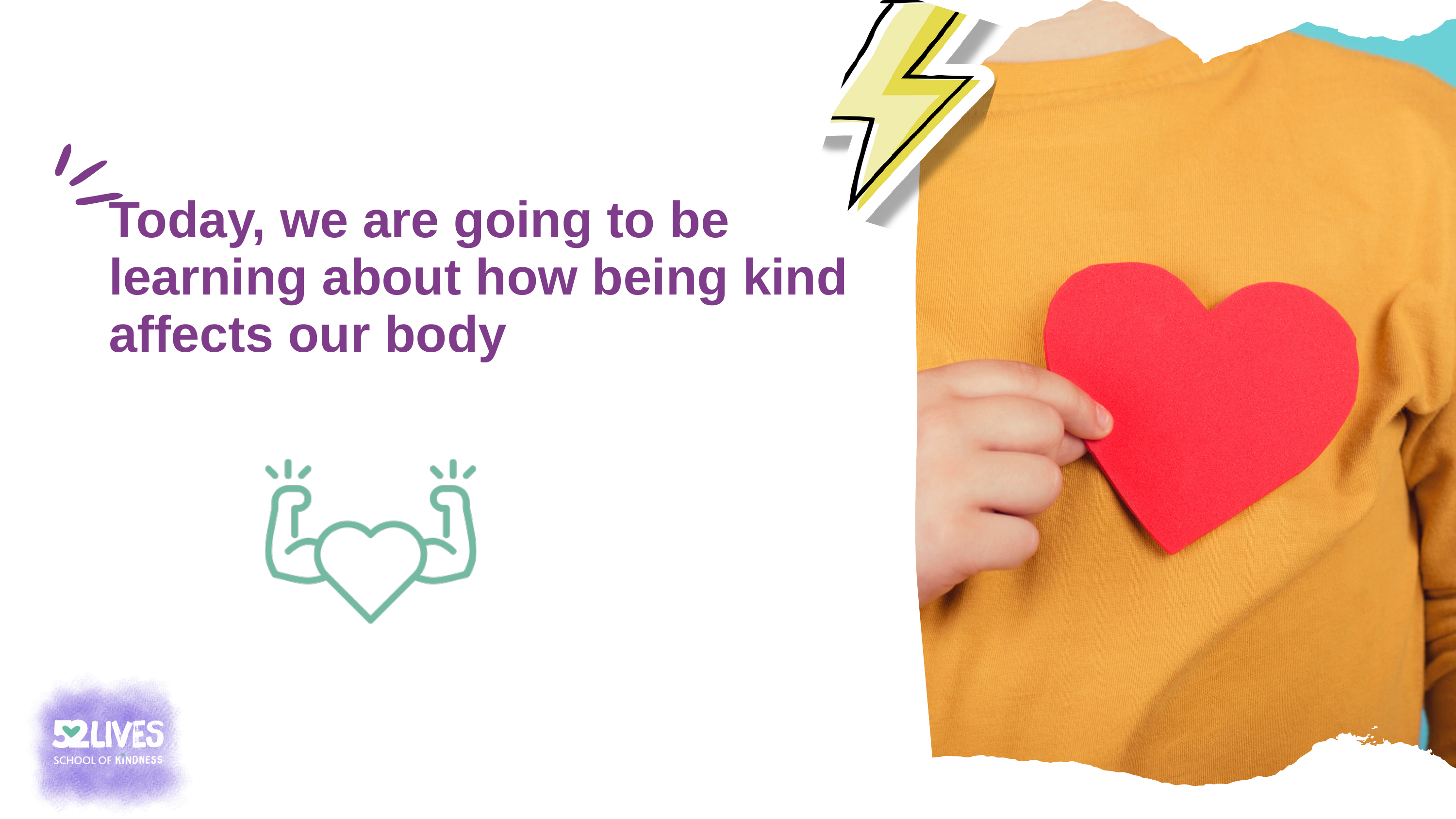

Today, we are going to be learning about how being kind affects our body